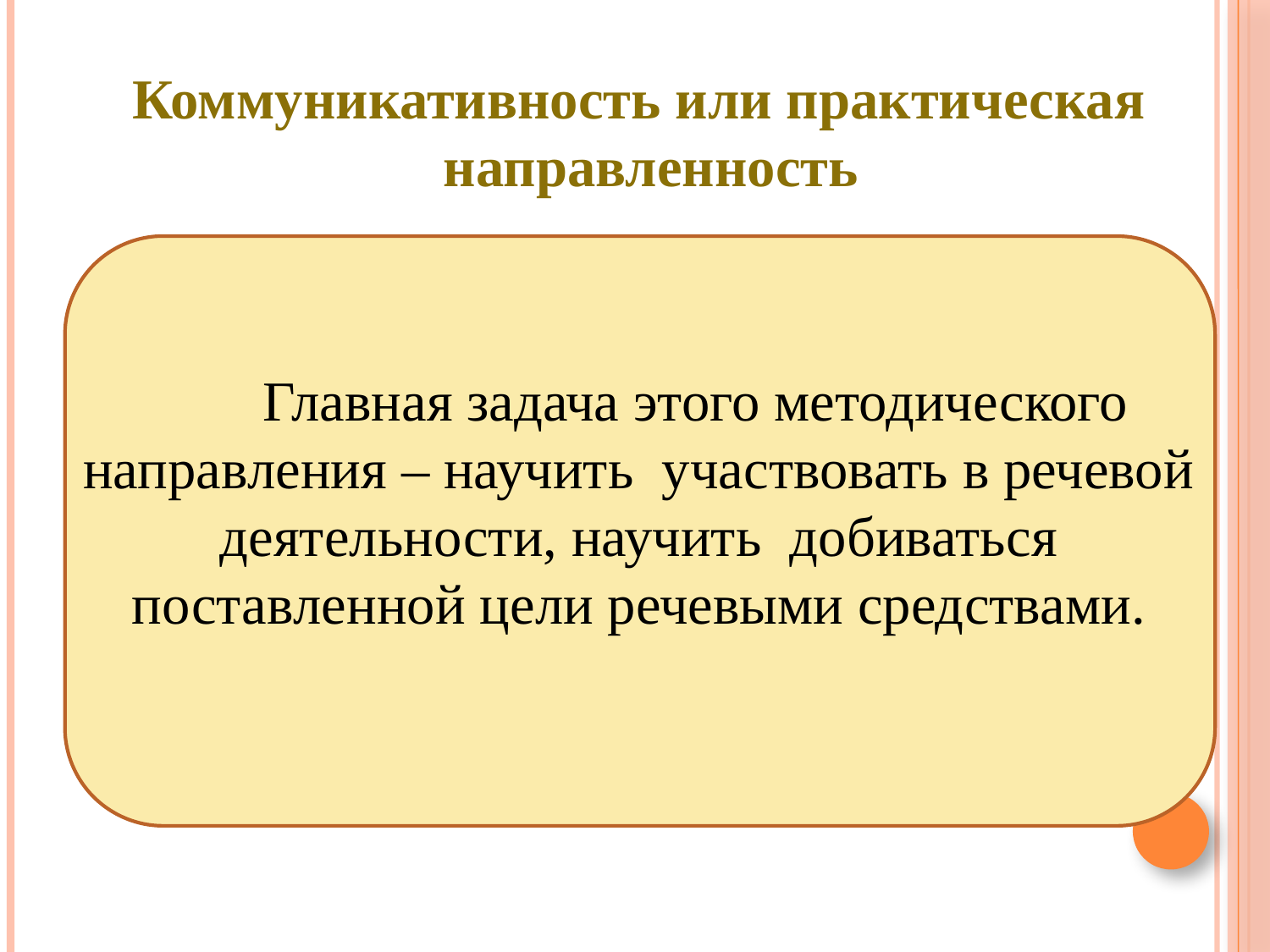

Коммуникативность или практическая направленность

        Главная задача этого методического направления – научить  участвовать в речевой деятельности, научить  добиваться поставленной цели речевыми средствами.